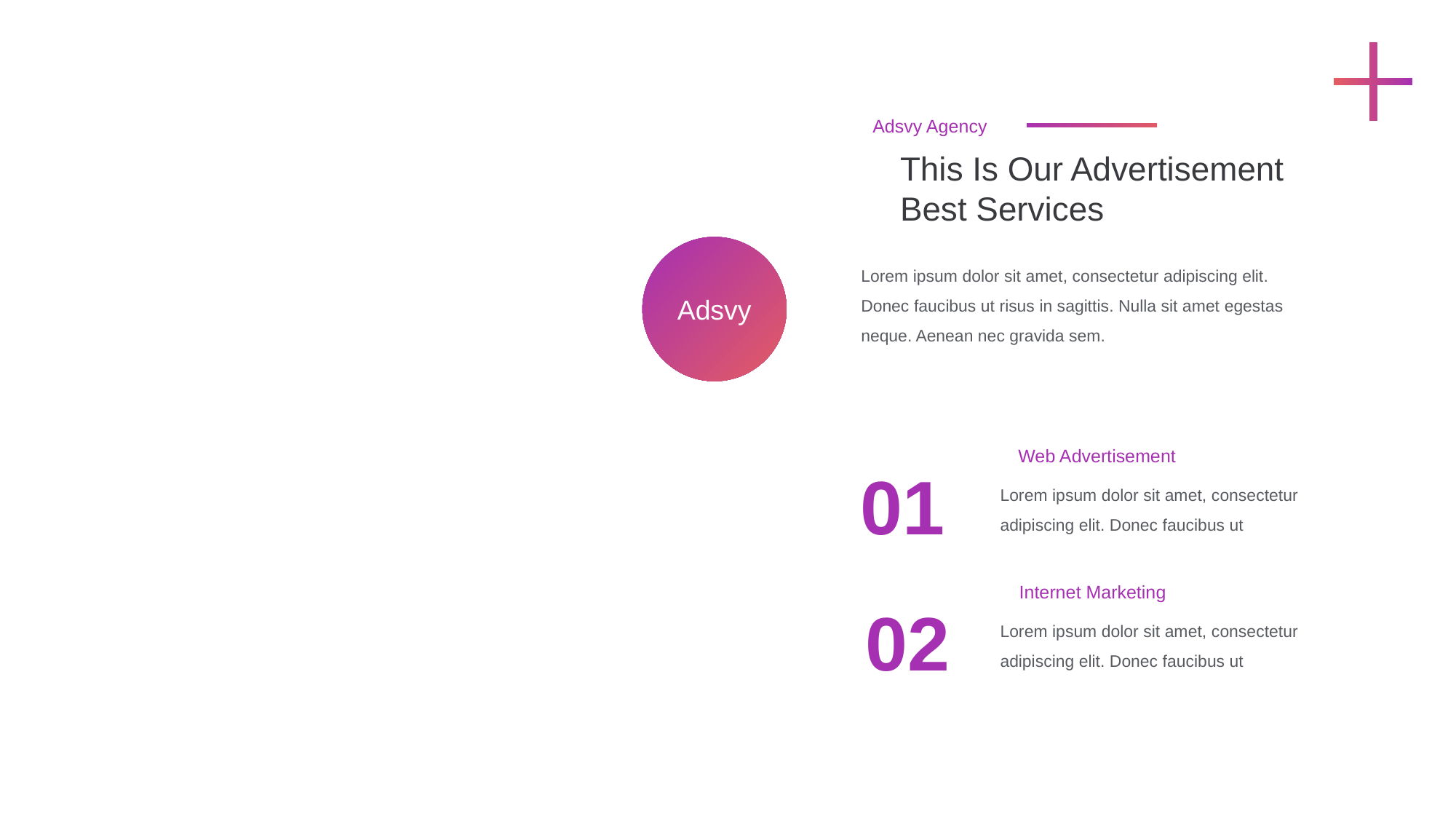

Adsvy Agency

This Is Our Advertisement
Best Services

Adsvy
Lorem ipsum dolor sit amet, consectetur adipiscing elit. Donec faucibus ut risus in sagittis. Nulla sit amet egestas neque. Aenean nec gravida sem.
Web Advertisement
01
Lorem ipsum dolor sit amet, consectetur adipiscing elit. Donec faucibus ut
Internet Marketing
02
Lorem ipsum dolor sit amet, consectetur adipiscing elit. Donec faucibus ut